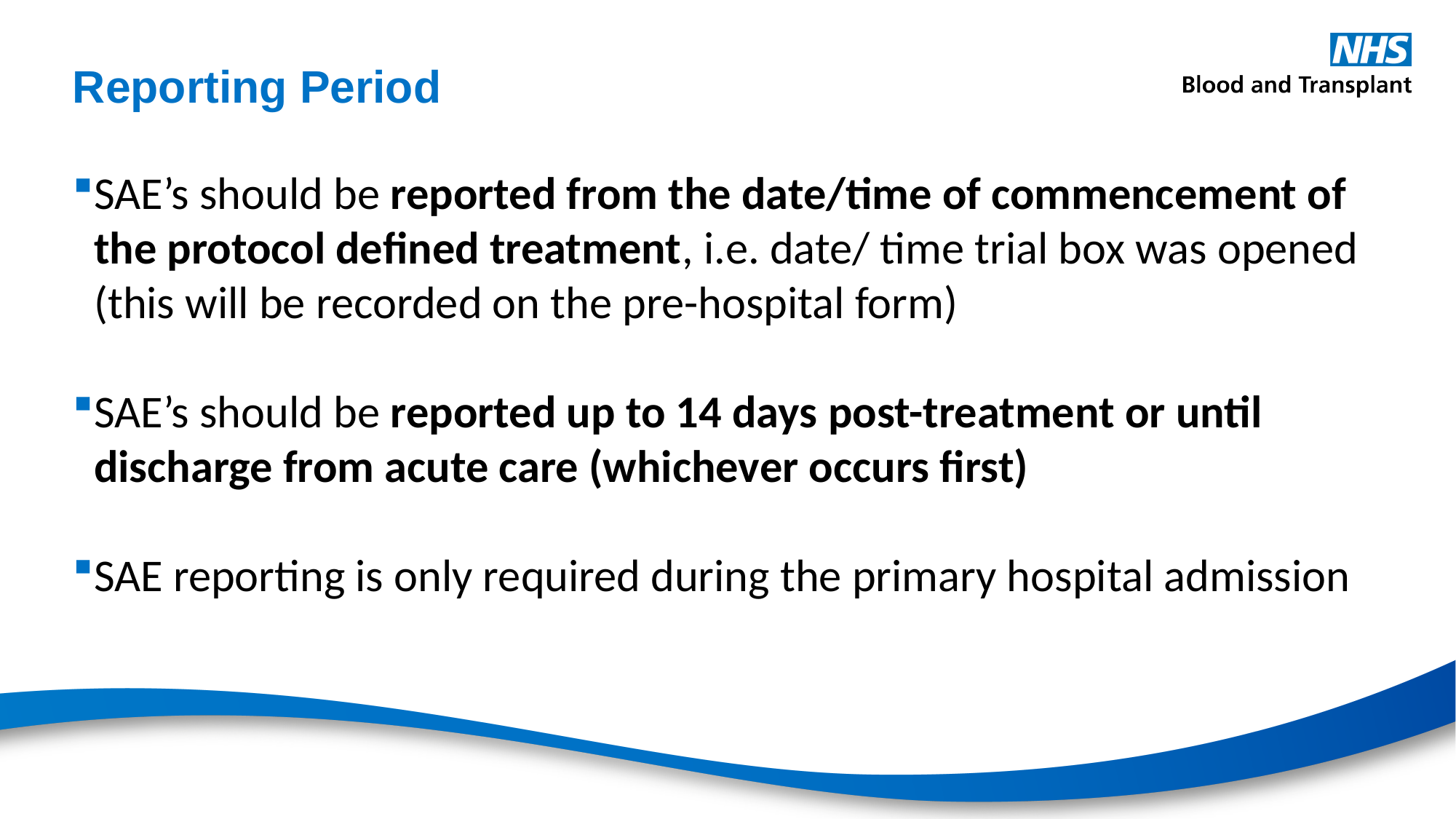

# Reporting Period
SAE’s should be reported from the date/time of commencement of the protocol defined treatment, i.e. date/ time trial box was opened (this will be recorded on the pre-hospital form)

SAE’s should be reported up to 14 days post-treatment or until discharge from acute care (whichever occurs first)

SAE reporting is only required during the primary hospital admission